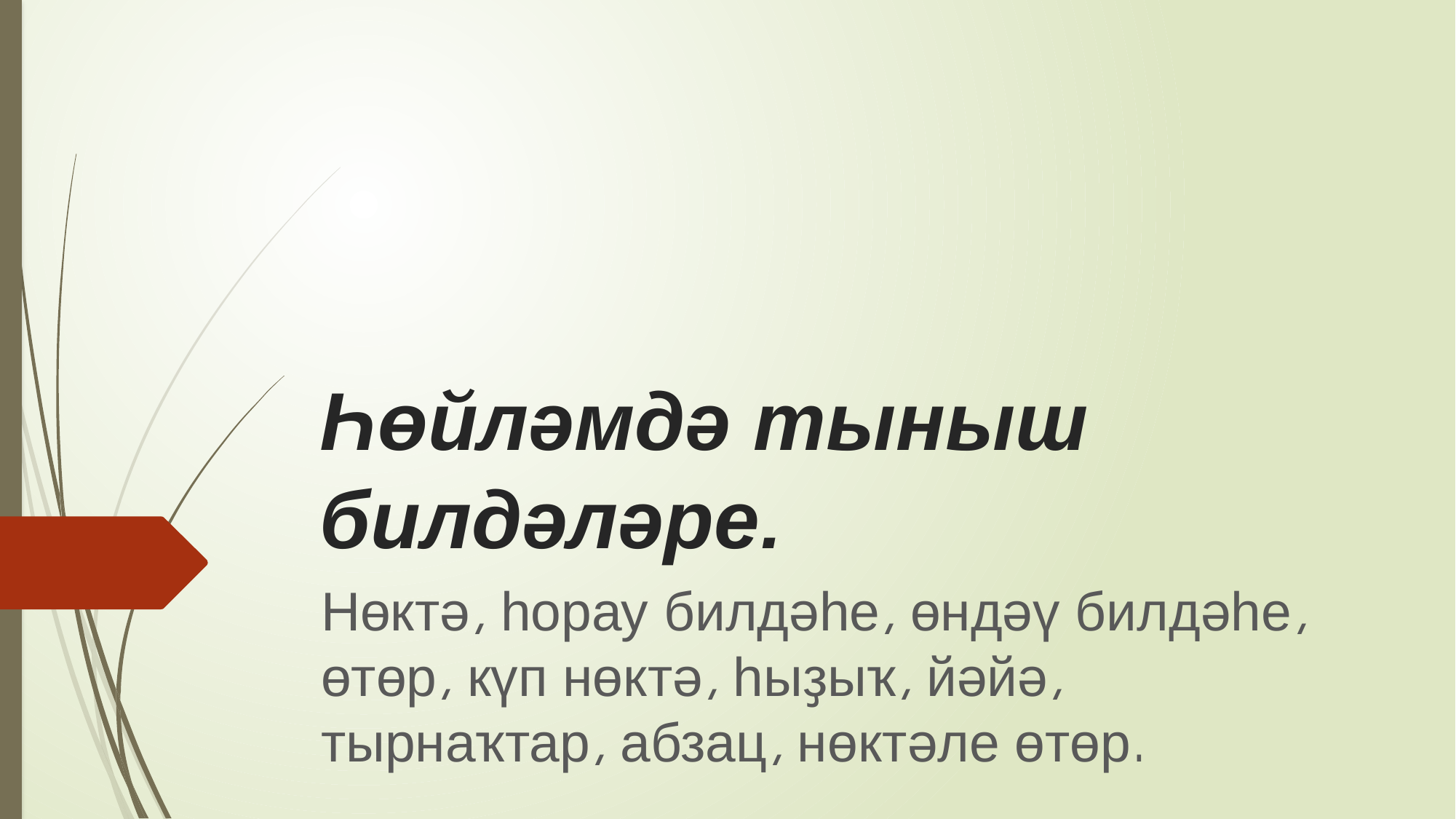

# Һөйләмдә тыныш билдәләре.
Нөктә, һорау билдәһе, өндәү билдәһе, өтөр, күп нөктә, һыҙыҡ, йәйә, тырнаҡтар, абзац, нөктәле өтөр.